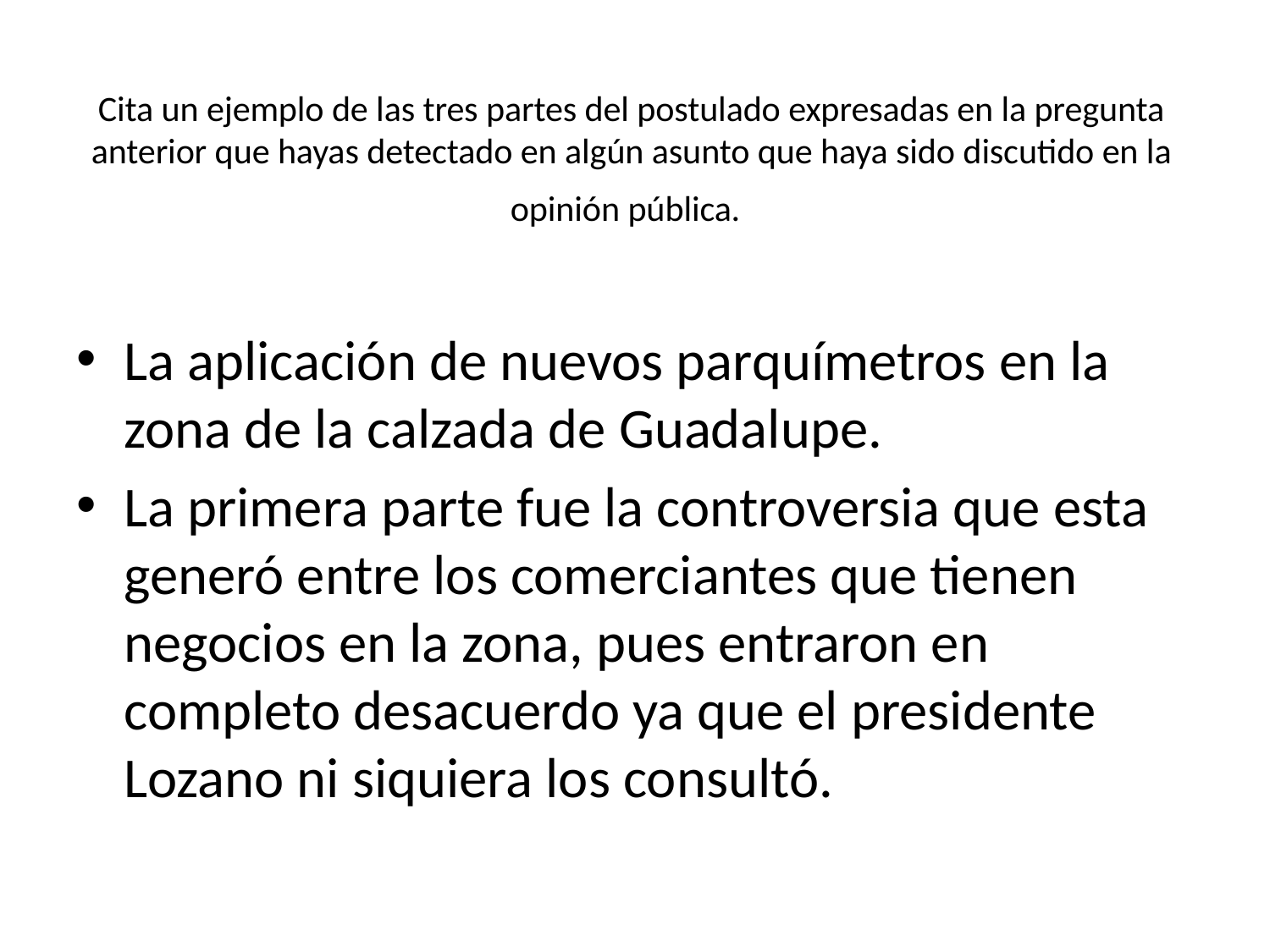

# Cita un ejemplo de las tres partes del postulado expresadas en la pregunta anterior que hayas detectado en algún asunto que haya sido discutido en la opinión pública.
La aplicación de nuevos parquímetros en la zona de la calzada de Guadalupe.
La primera parte fue la controversia que esta generó entre los comerciantes que tienen negocios en la zona, pues entraron en completo desacuerdo ya que el presidente Lozano ni siquiera los consultó.